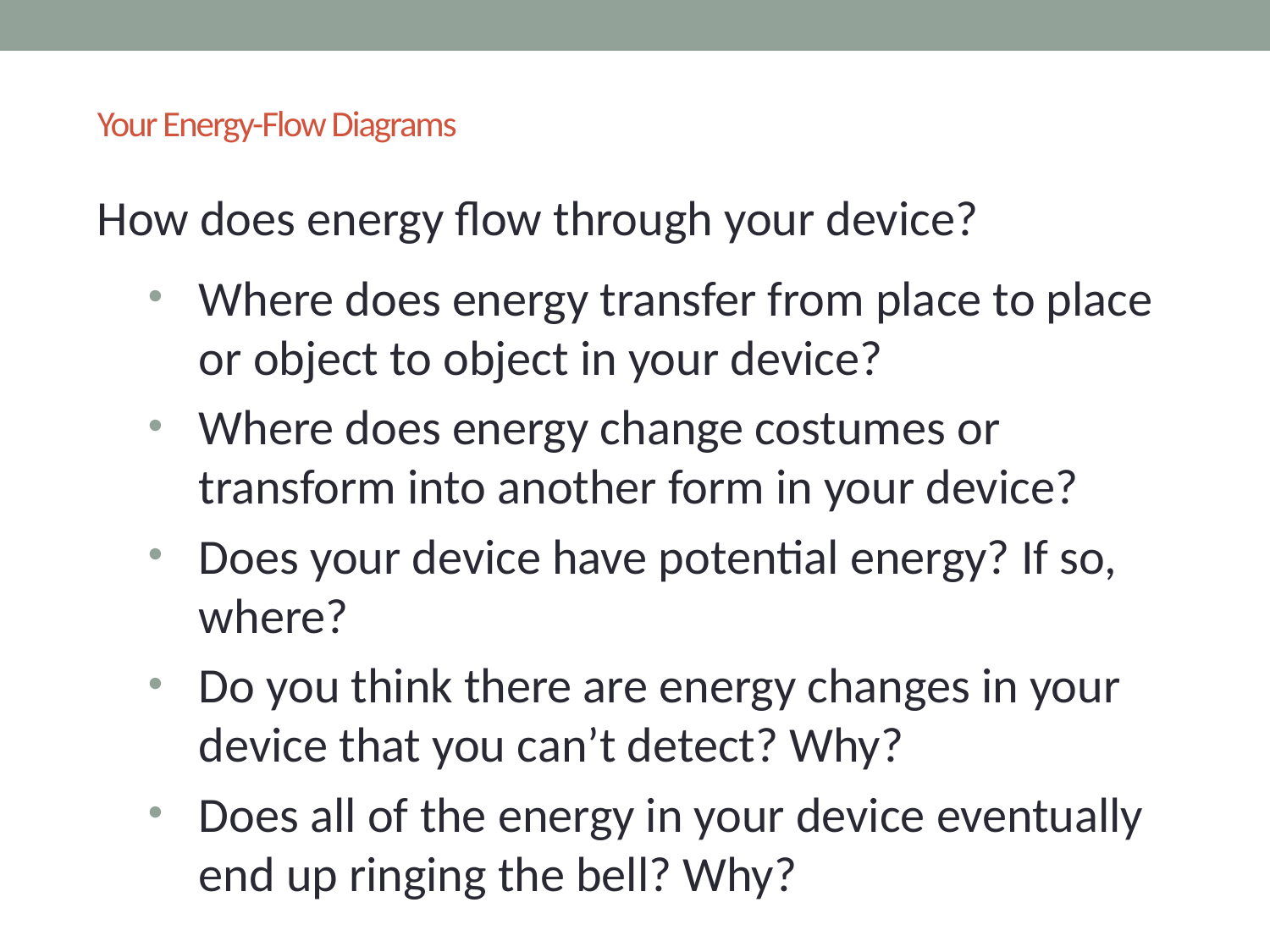

# Your Energy-Flow Diagrams
How does energy flow through your device?
Where does energy transfer from place to place or object to object in your device?
Where does energy change costumes or transform into another form in your device?
Does your device have potential energy? If so, where?
Do you think there are energy changes in your device that you can’t detect? Why?
Does all of the energy in your device eventually end up ringing the bell? Why?